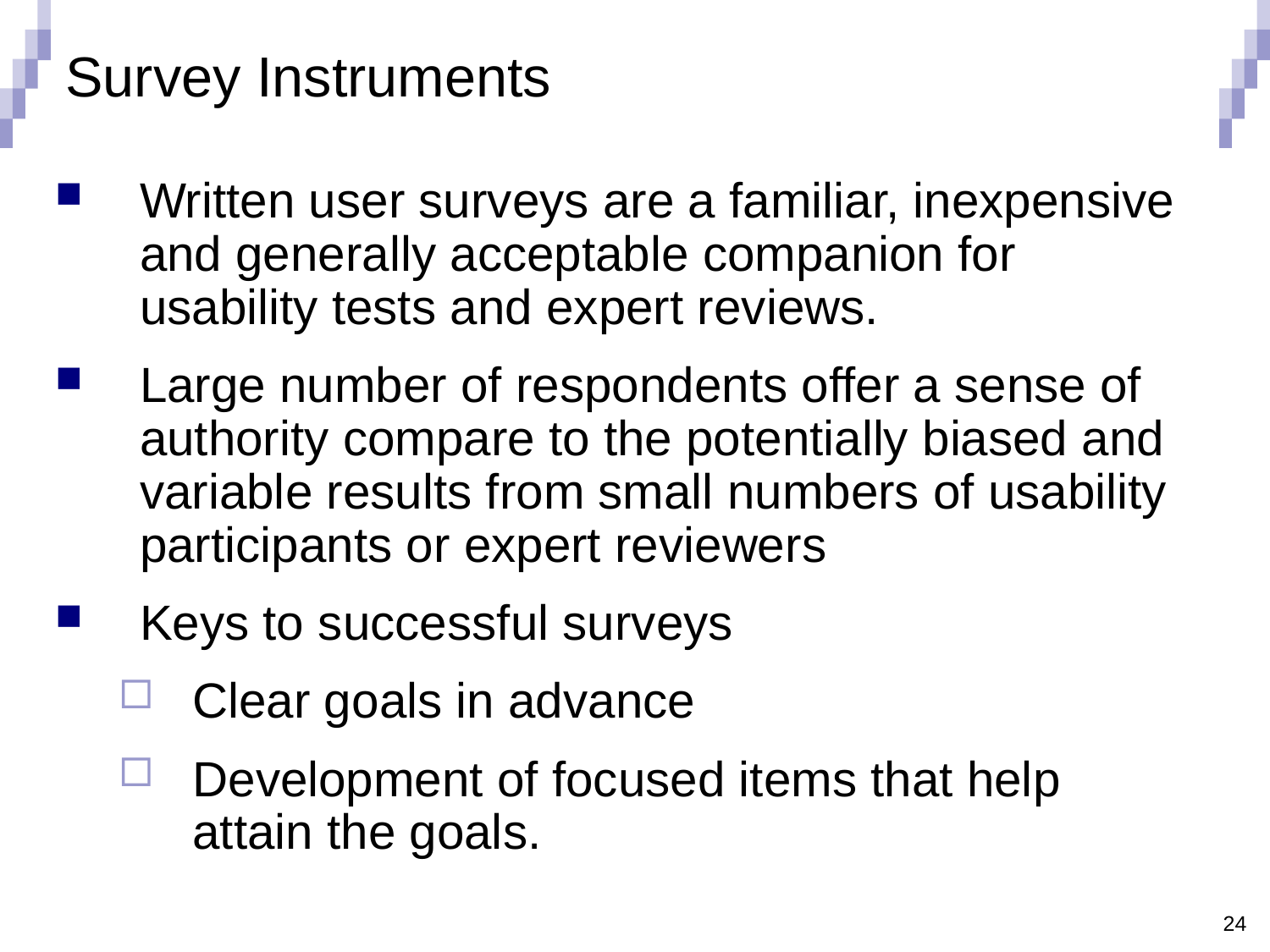

# Survey Instruments
Written user surveys are a familiar, inexpensive and generally acceptable companion for usability tests and expert reviews.
Large number of respondents offer a sense of authority compare to the potentially biased and variable results from small numbers of usability participants or expert reviewers
Keys to successful surveys
Clear goals in advance
Development of focused items that help attain the goals.
24